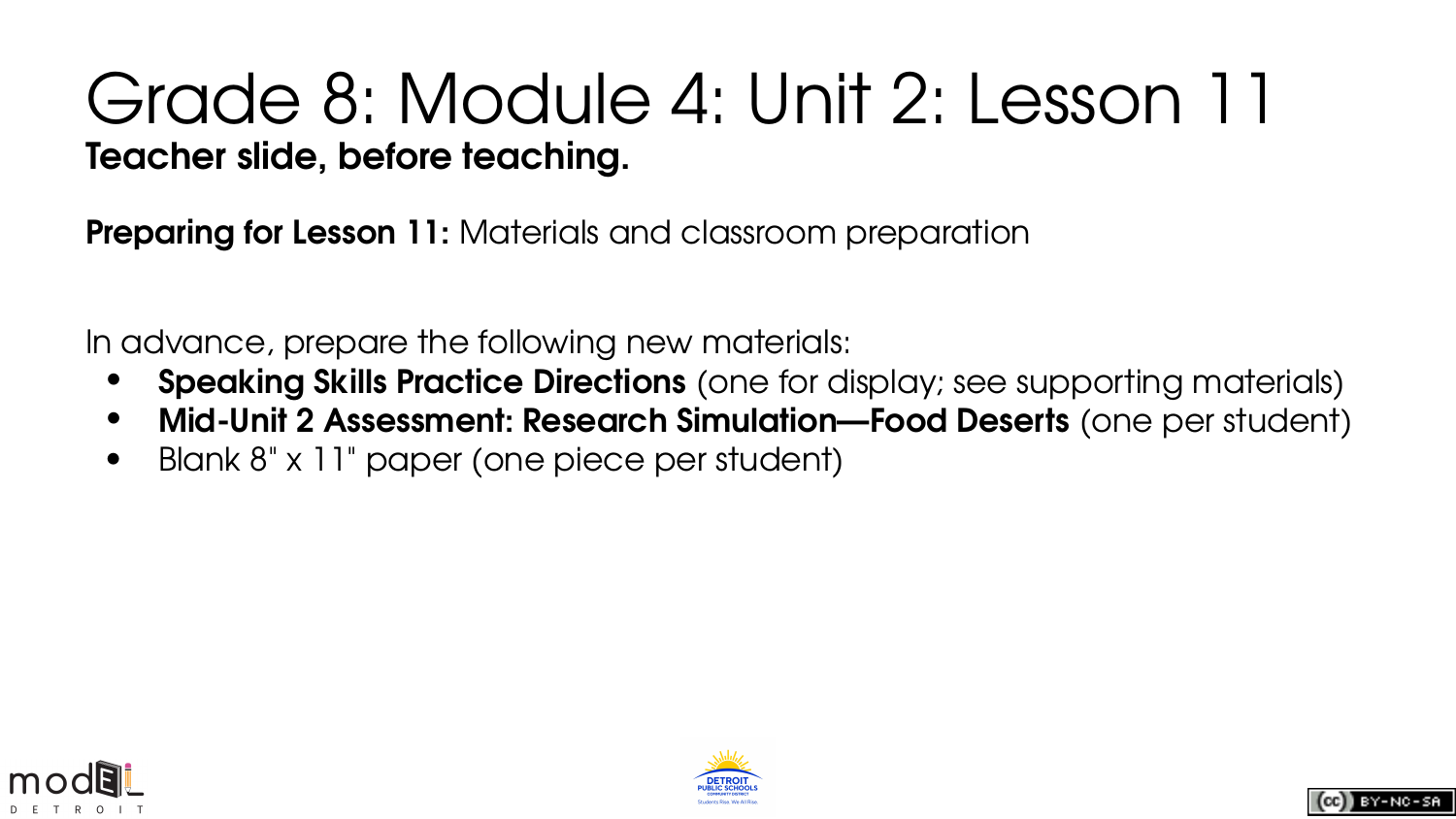

# Grade 8: Module 4: Unit 2: Lesson 11
Teacher slide, before teaching.

Preparing for Lesson 11: Materials and classroom preparation

In advance, prepare the following new materials:
Speaking Skills Practice Directions (one for display; see supporting materials)
Mid-Unit 2 Assessment: Research Simulation—Food Deserts (one per student)
Blank 8" x 11" paper (one piece per student)